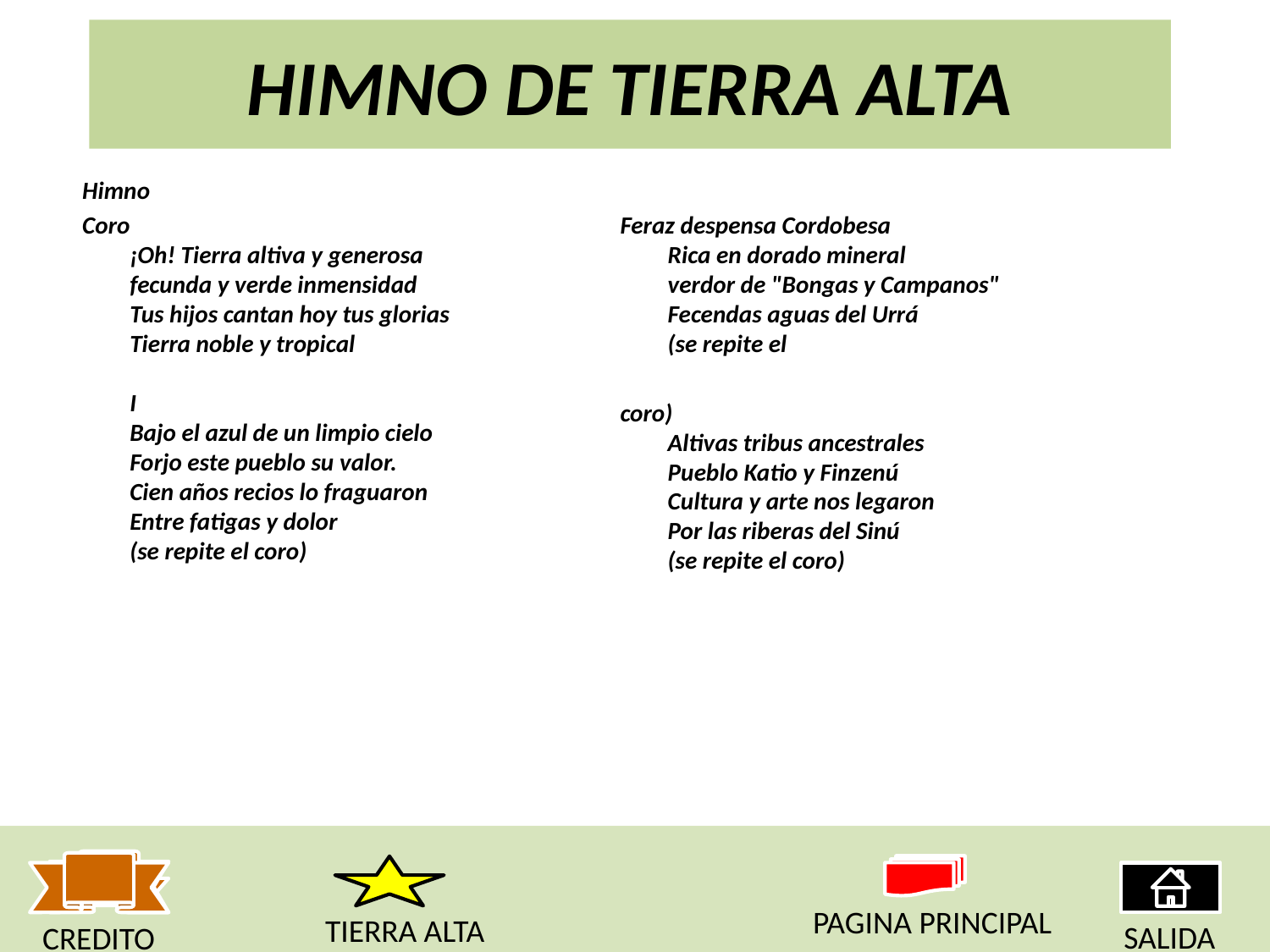

# HIMNO DE TIERRA ALTA
Himno
Coro
¡Oh! Tierra altiva y generosa
fecunda y verde inmensidad
Tus hijos cantan hoy tus glorias
Tierra noble y tropical
I
Bajo el azul de un limpio cielo
Forjo este pueblo su valor.
Cien años recios lo fraguaron
Entre fatigas y dolor
(se repite el coro)

Feraz despensa Cordobesa
Rica en dorado mineral
verdor de "Bongas y Campanos"
Fecendas aguas del Urrá
(se repite el

coro)
Altivas tribus ancestrales
Pueblo Katio y Finzenú
Cultura y arte nos legaron
Por las riberas del Sinú
(se repite el coro)

PAGINA PRINCIPAL
TIERRA ALTA
SALIDA
CREDITO